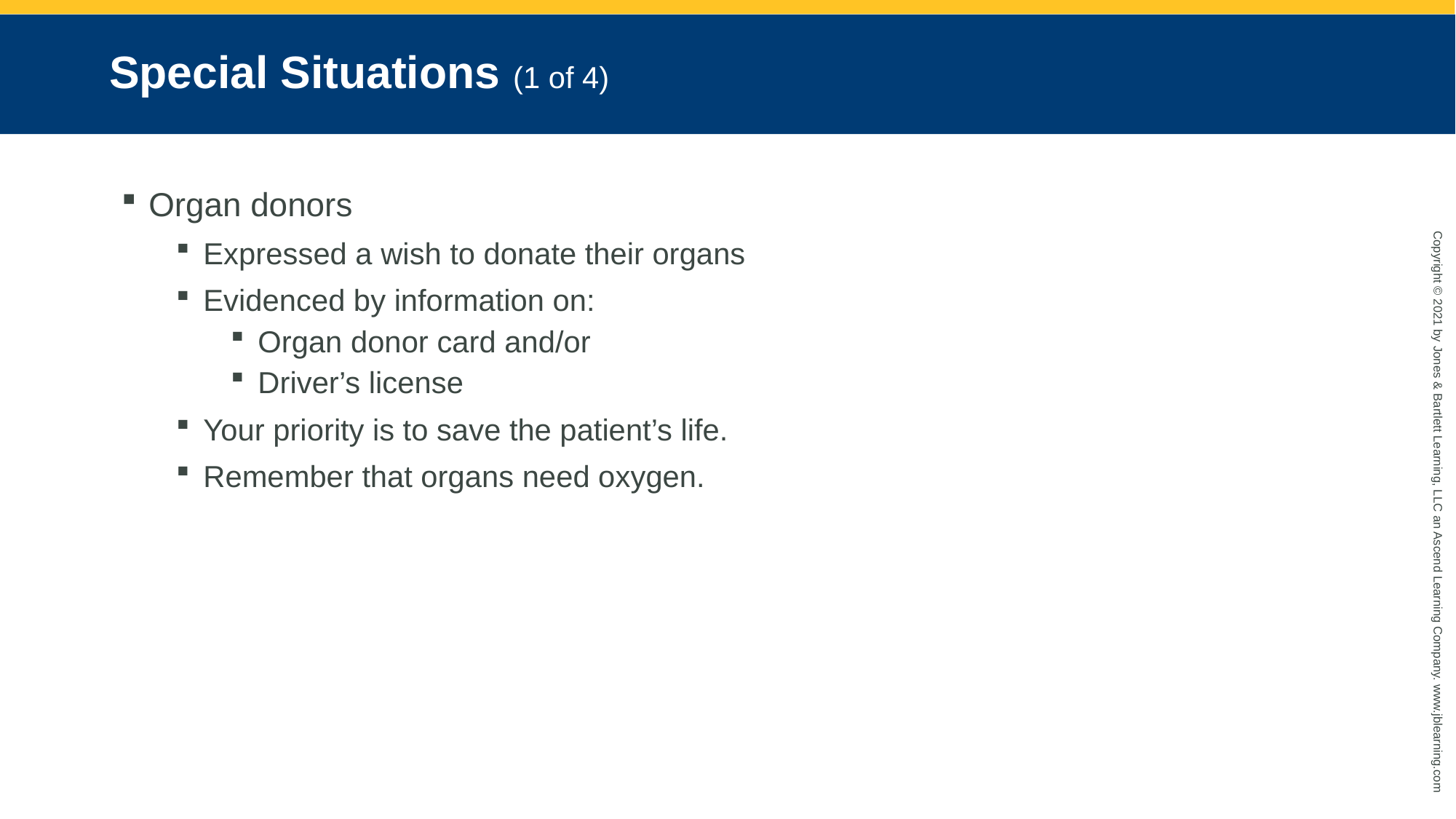

# Special Situations (1 of 4)
Organ donors
Expressed a wish to donate their organs
Evidenced by information on:
Organ donor card and/or
Driver’s license
Your priority is to save the patient’s life.
Remember that organs need oxygen.